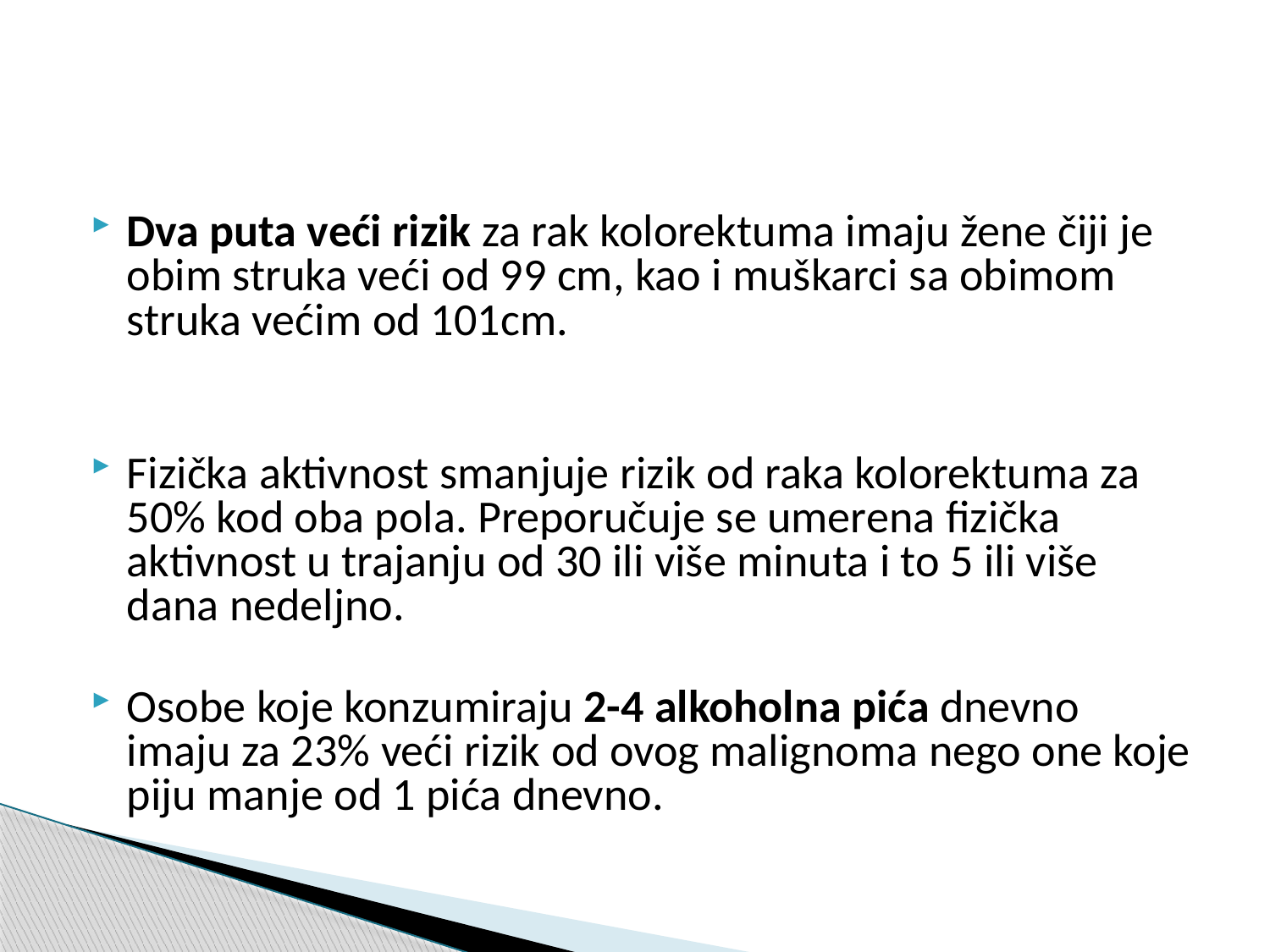

#
Dva puta veći rizik za rak kolorektuma imaju žene čiji je obim struka veći od 99 cm, kao i muškarci sa obimom struka većim od 101cm.

Fizička aktivnost smanjuje rizik od raka kolorektuma za 50% kod oba pola. Preporučuje se umerena fizička aktivnost u trajanju od 30 ili više minuta i to 5 ili više dana nedeljno.

Osobe koje konzumiraju 2-4 alkoholna pića dnevno imaju za 23% veći rizik od ovog malignoma nego one koje piju manje od 1 pića dnevno.